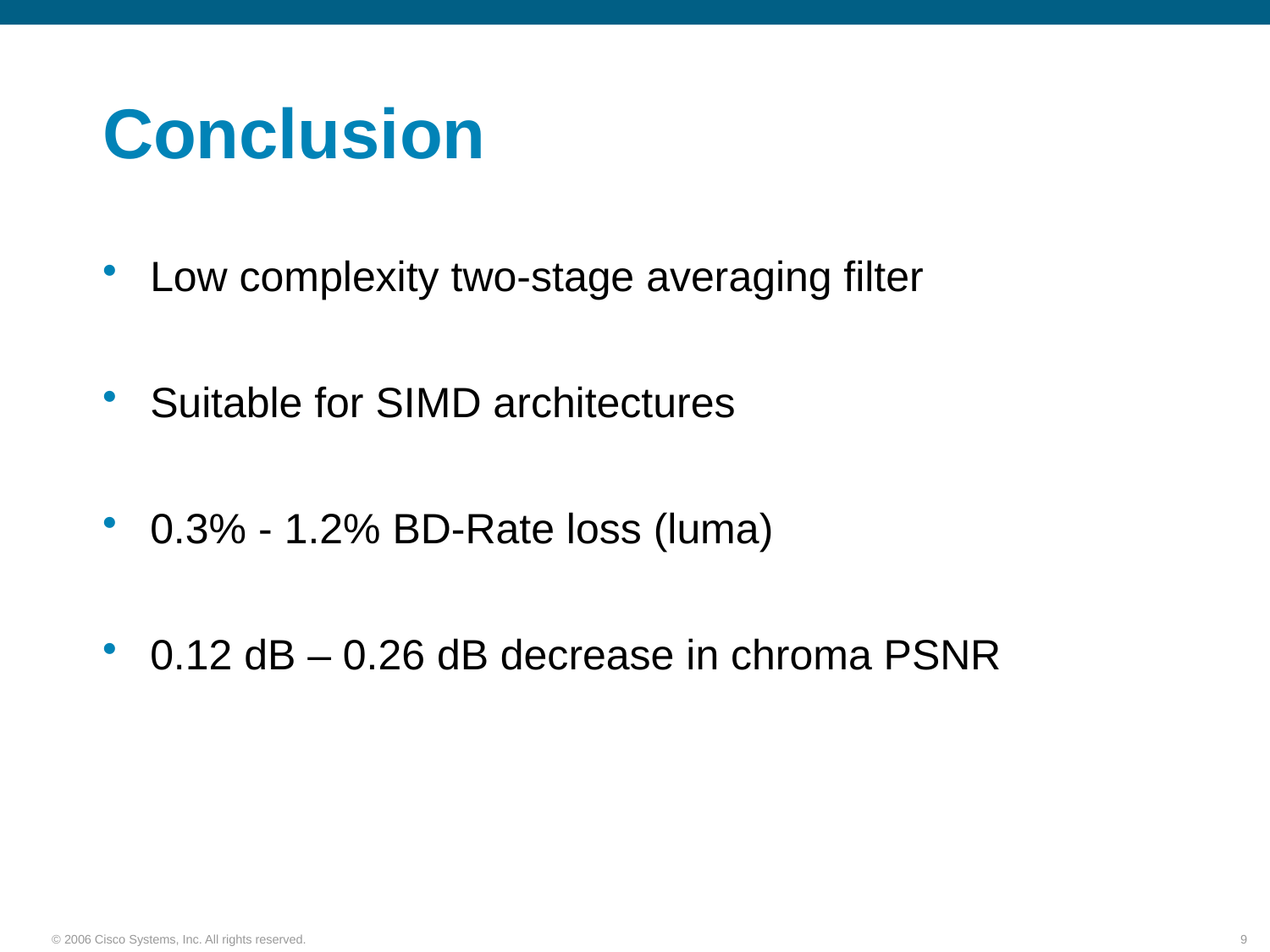

# Conclusion
Low complexity two-stage averaging filter

Suitable for SIMD architectures

0.3% - 1.2% BD-Rate loss (luma)

0.12 dB – 0.26 dB decrease in chroma PSNR